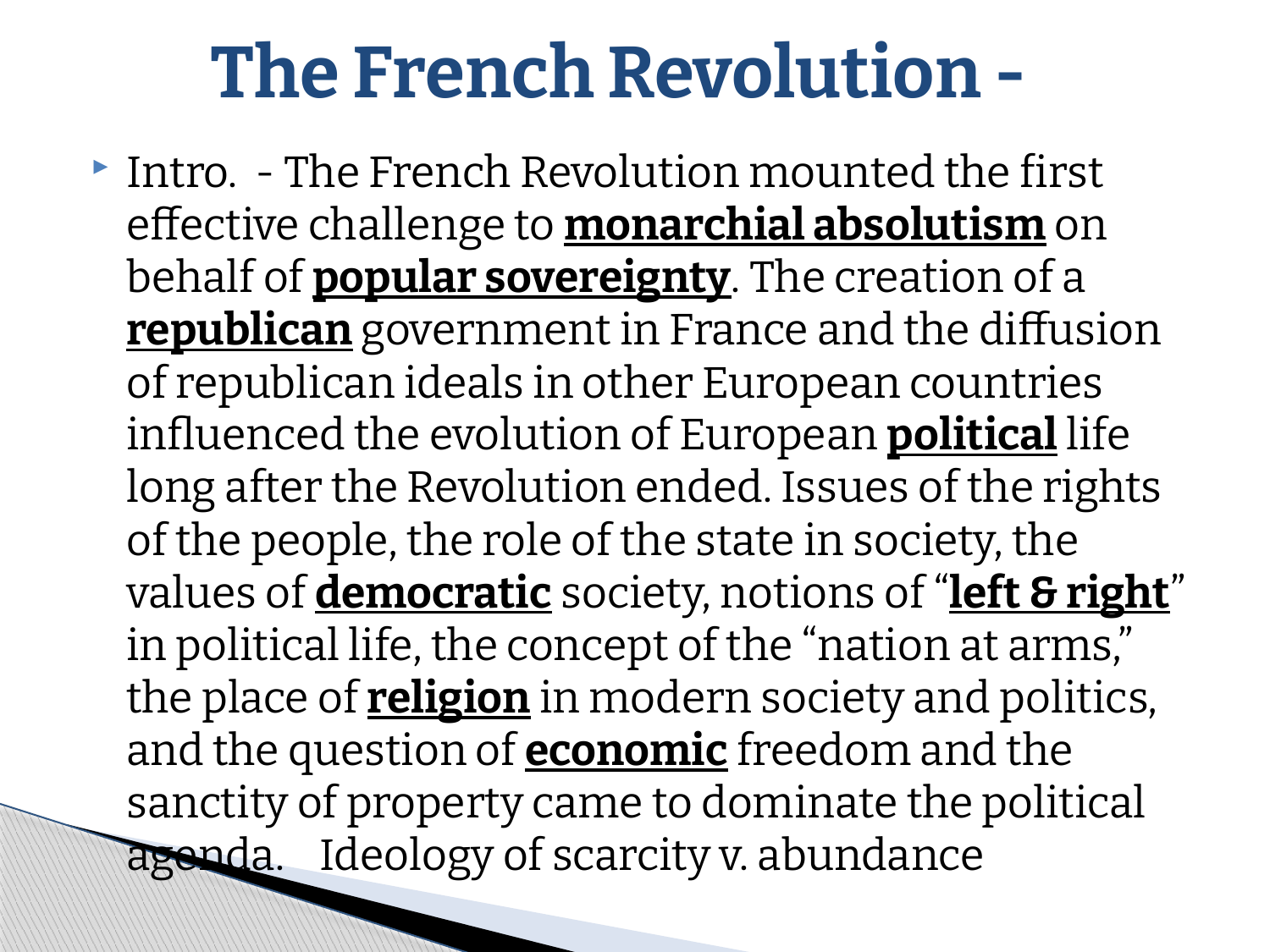

# The French Revolution -
Intro.  - The French Revolution mounted the first effective challenge to monarchial absolutism on behalf of popular sovereignty. The creation of a republican government in France and the diffusion of republican ideals in other European countries influenced the evolution of European political life long after the Revolution ended. Issues of the rights of the people, the role of the state in society, the values of democratic society, notions of “left & right” in political life, the concept of the “nation at arms,” the place of religion in modern society and politics, and the question of economic freedom and the sanctity of property came to dominate the political agenda.    Ideology of scarcity v. abundance